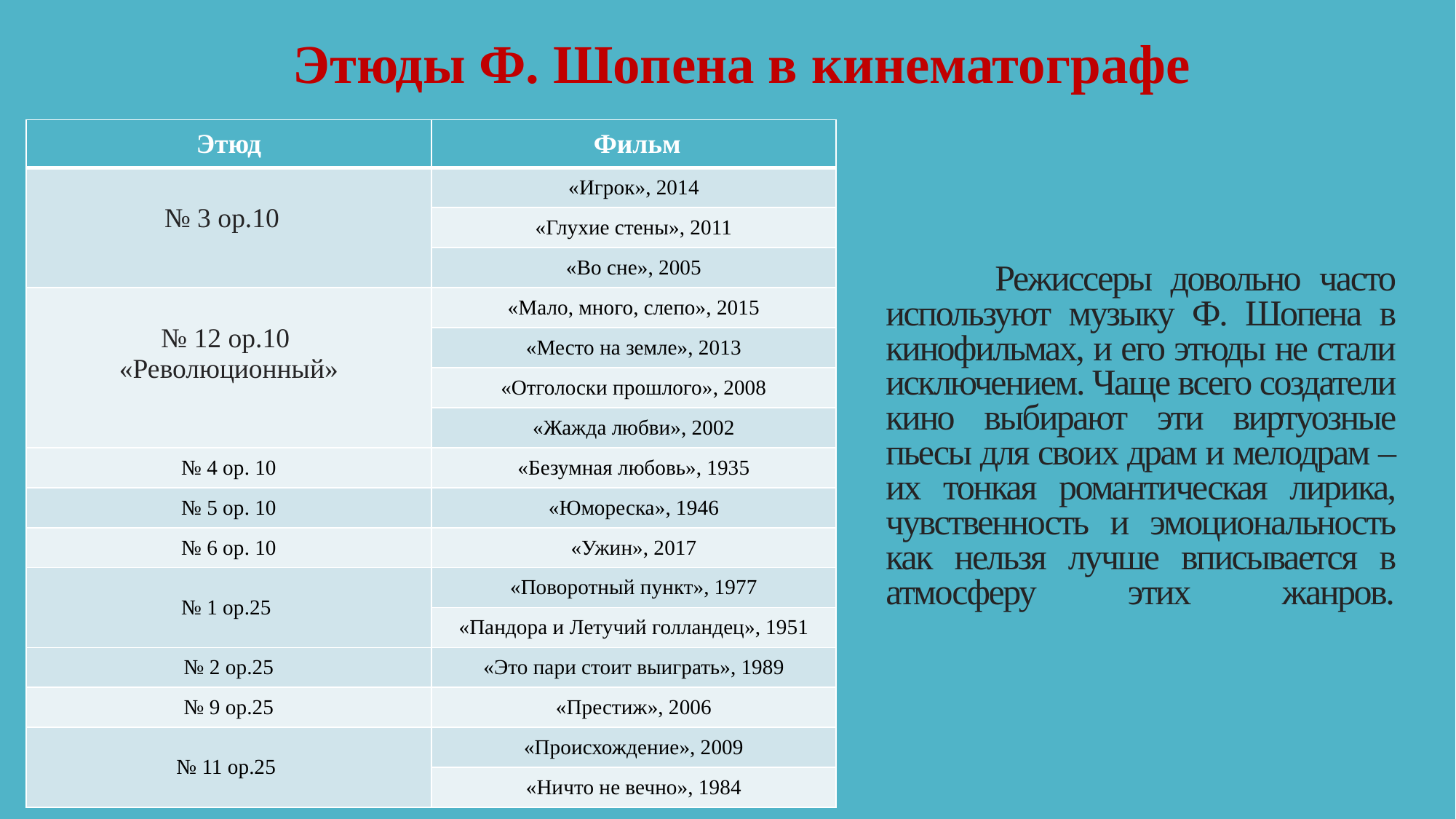

Этюды Ф. Шопена в кинематографе
| Этюд | Фильм |
| --- | --- |
| № 3 op.10 | «Игрок», 2014 |
|  | «Глухие стены», 2011 |
|  | «Во сне», 2005 |
| № 12 op.10 «Революционный» | «Мало, много, слепо», 2015 |
|  | «Место на земле», 2013 |
|  | «Отголоски прошлого», 2008 |
|  | «Жажда любви», 2002 |
| № 4 op. 10 | «Безумная любовь», 1935 |
| № 5 op. 10 | «Юмореска», 1946 |
| № 6 op. 10 | «Ужин», 2017 |
| № 1 op.25 | «Поворотный пункт», 1977 |
|  | «Пандора и Летучий голландец», 1951 |
| № 2 op.25 | «Это пари стоит выиграть», 1989 |
| № 9 op.25 | «Престиж», 2006 |
| № 11 op.25 | «Происхождение», 2009 |
|  | «Ничто не вечно», 1984 |
# Режиссеры довольно часто используют музыку Ф. Шопена в кинофильмах, и его этюды не стали исключением. Чаще всего создатели кино выбирают эти виртуозные пьесы для своих драм и мелодрам – их тонкая романтическая лирика, чувственность и эмоциональность как нельзя лучше вписывается в атмосферу этих жанров.